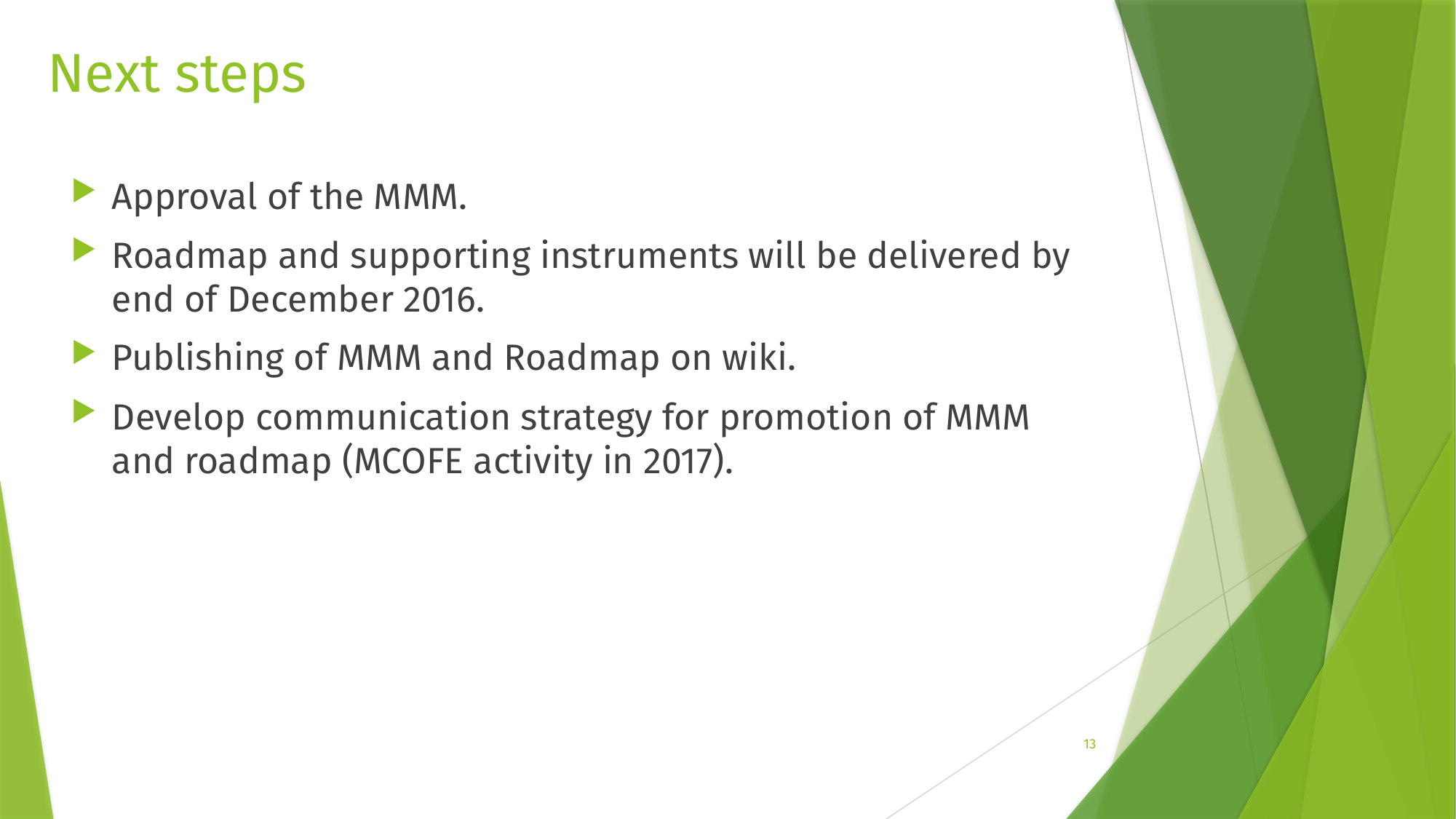

# Next steps
Approval of the MMM.
Roadmap and supporting instruments will be delivered by end of December 2016.
Publishing of MMM and Roadmap on wiki.
Develop communication strategy for promotion of MMM and roadmap (MCOFE activity in 2017).

13